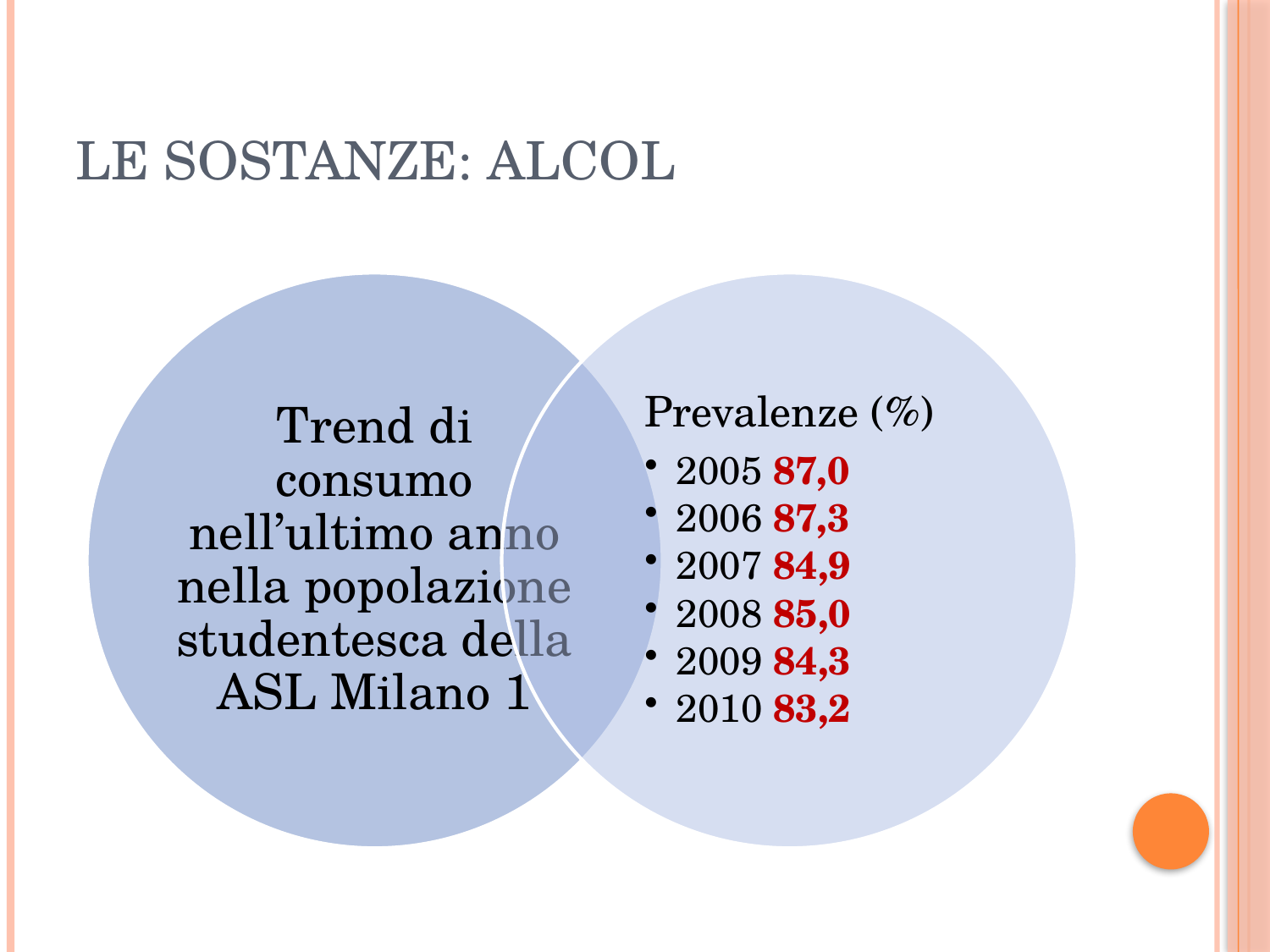

# le sostanze: alcol
Trend di consumo nell’ultimo anno nella popolazione studentesca della ASL Milano 1
Prevalenze (%)
2005 87,0
2006 87,3
2007 84,9
2008 85,0
2009 84,3
2010 83,2